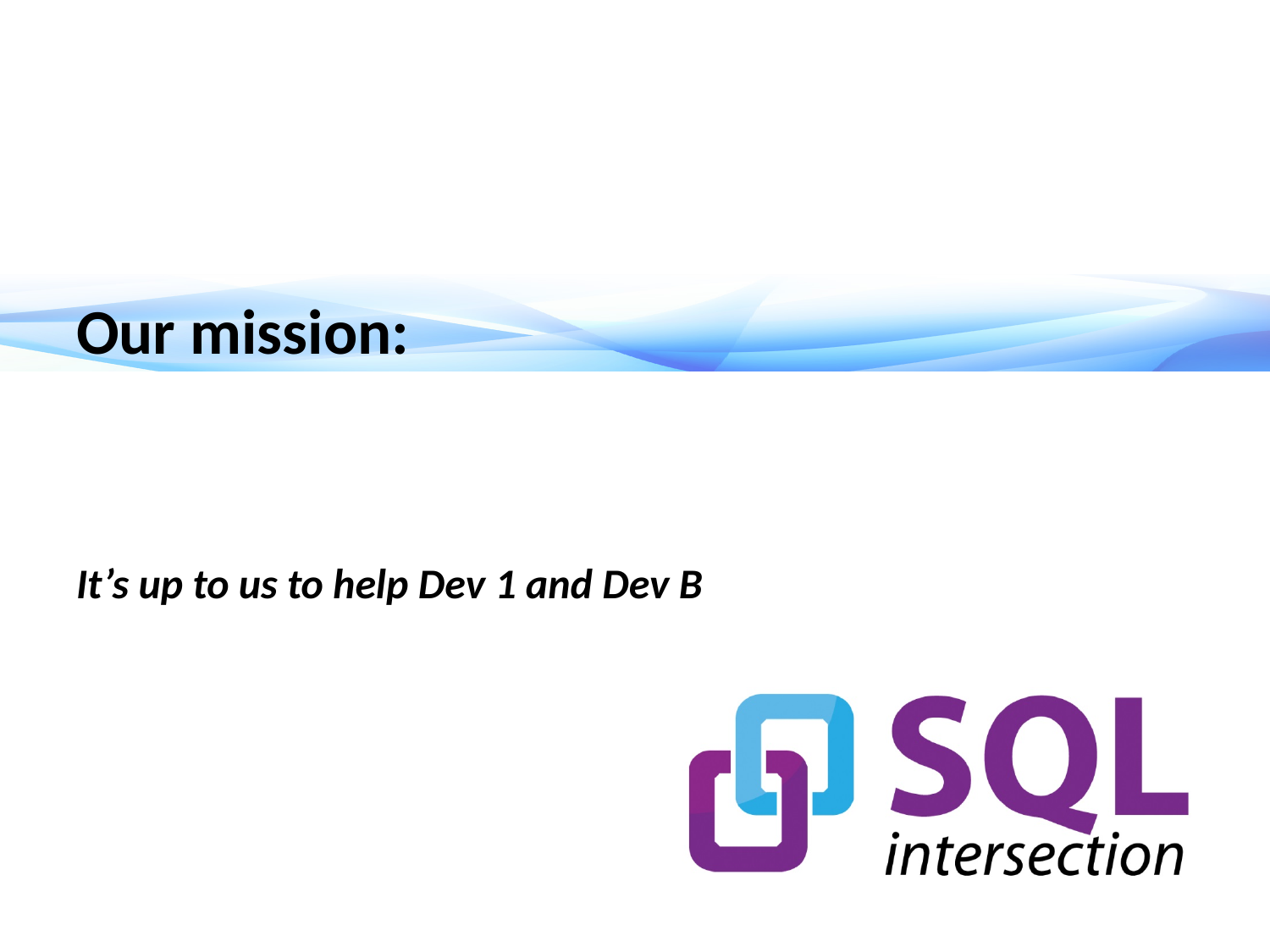

# Our mission:
It’s up to us to help Dev 1 and Dev B